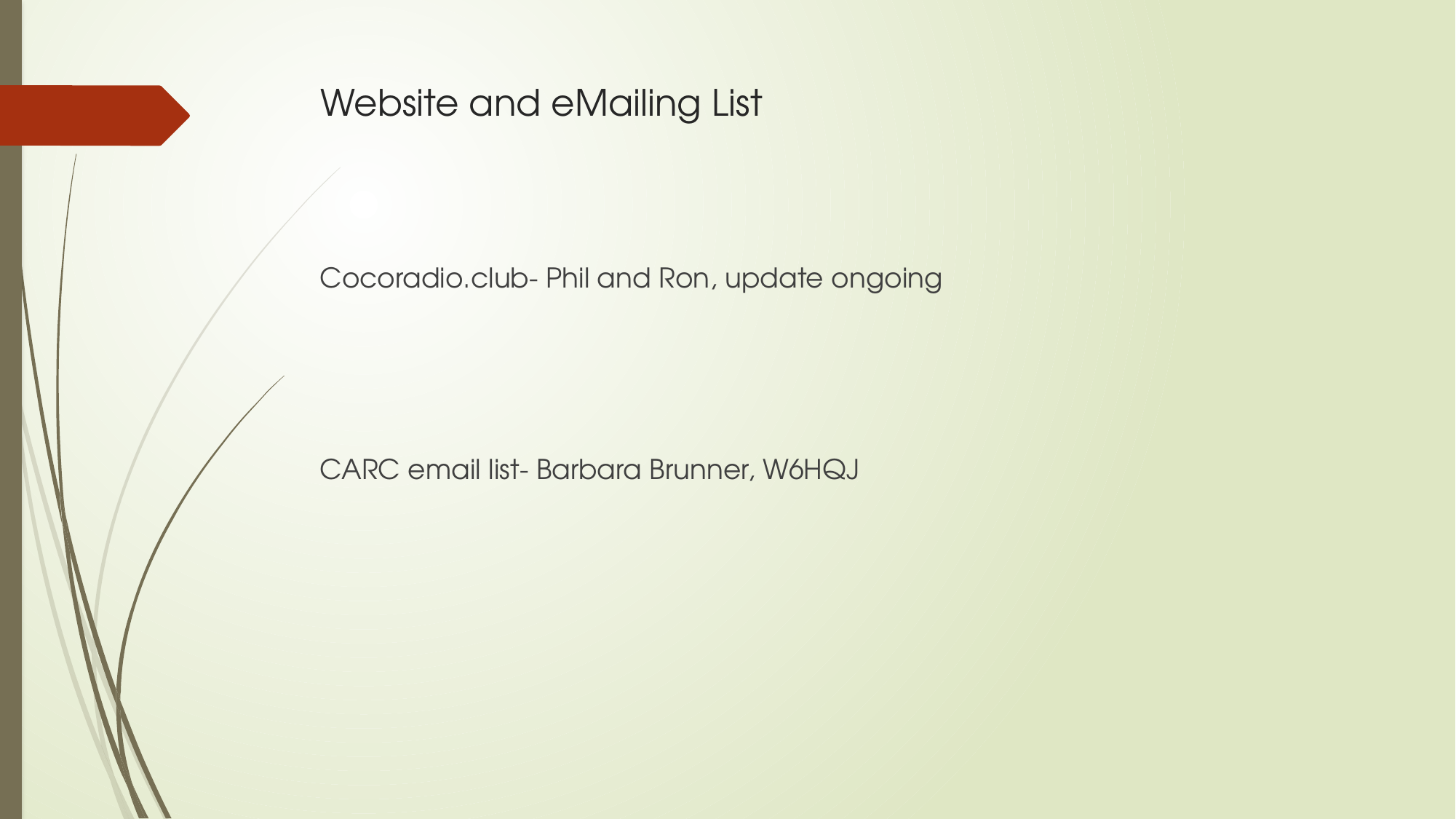

# Website and eMailing List
Cocoradio.club- Phil and Ron, update ongoing

CARC email list- Barbara Brunner, W6HQJ